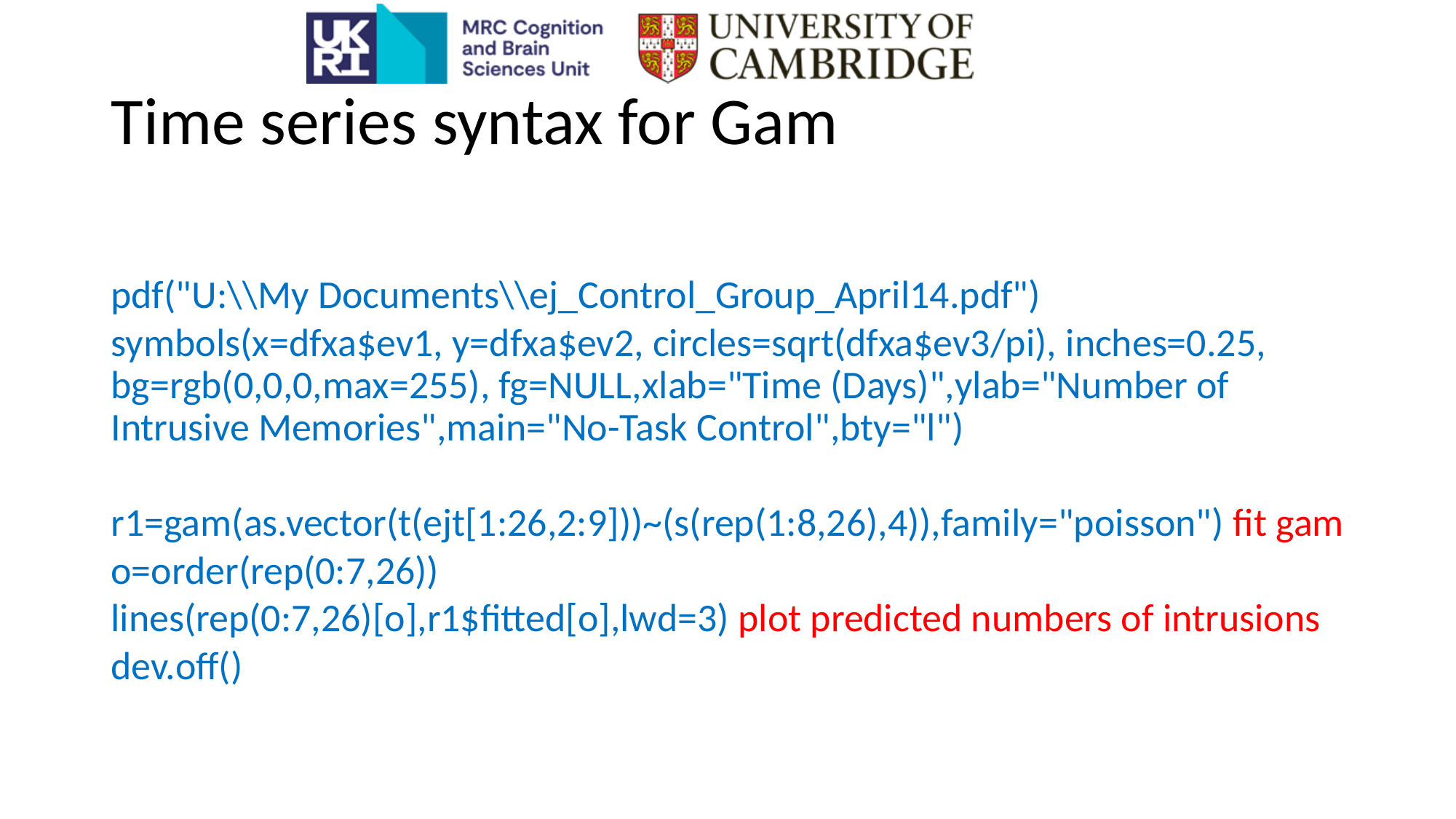

# Time series syntax for Gam

pdf("U:\\My Documents\\ej_Control_Group_April14.pdf")
symbols(x=dfxa$ev1, y=dfxa$ev2, circles=sqrt(dfxa$ev3/pi), inches=0.25, bg=rgb(0,0,0,max=255), fg=NULL,xlab="Time (Days)",ylab="Number of Intrusive Memories",main="No-Task Control",bty="l")

r1=gam(as.vector(t(ejt[1:26,2:9]))~(s(rep(1:8,26),4)),family="poisson") fit gam
o=order(rep(0:7,26))
lines(rep(0:7,26)[o],r1$fitted[o],lwd=3) plot predicted numbers of intrusions
dev.off()